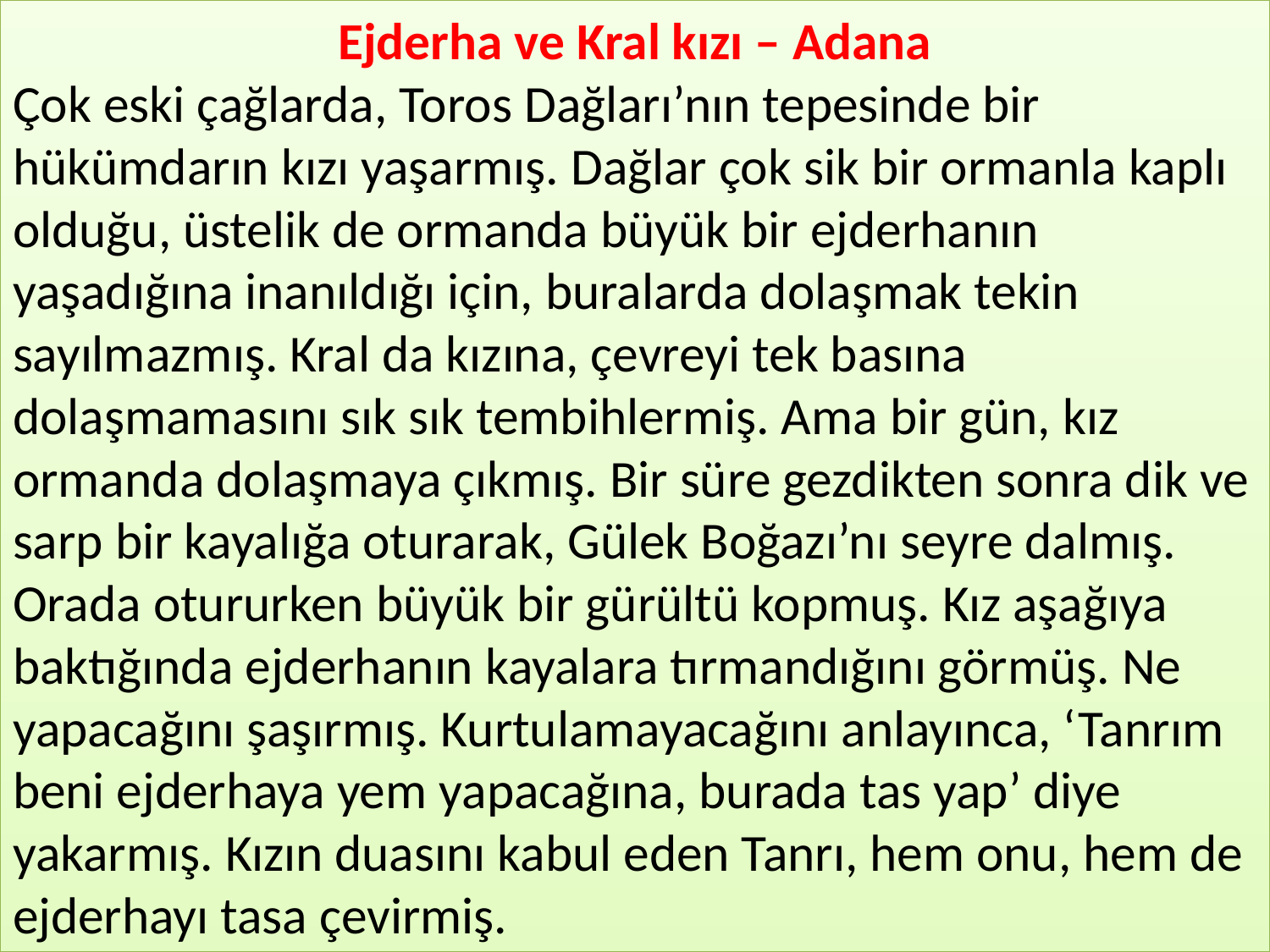

Ejderha ve Kral kızı – Adana
Çok eski çağlarda, Toros Dağları’nın tepesinde bir hükümdarın kızı yaşarmış. Dağlar çok sik bir ormanla kaplı olduğu, üstelik de ormanda büyük bir ejderhanın yaşadığına inanıldığı için, buralarda dolaşmak tekin sayılmazmış. Kral da kızına, çevreyi tek basına dolaşmamasını sık sık tembihlermiş. Ama bir gün, kız ormanda dolaşmaya çıkmış. Bir süre gezdikten sonra dik ve sarp bir kayalığa oturarak, Gülek Boğazı’nı seyre dalmış. Orada otururken büyük bir gürültü kopmuş. Kız aşağıya baktığında ejderhanın kayalara tırmandığını görmüş. Ne yapacağını şaşırmış. Kurtulamayacağını anlayınca, ‘Tanrım beni ejderhaya yem yapacağına, burada tas yap’ diye yakarmış. Kızın duasını kabul eden Tanrı, hem onu, hem de ejderhayı tasa çevirmiş.